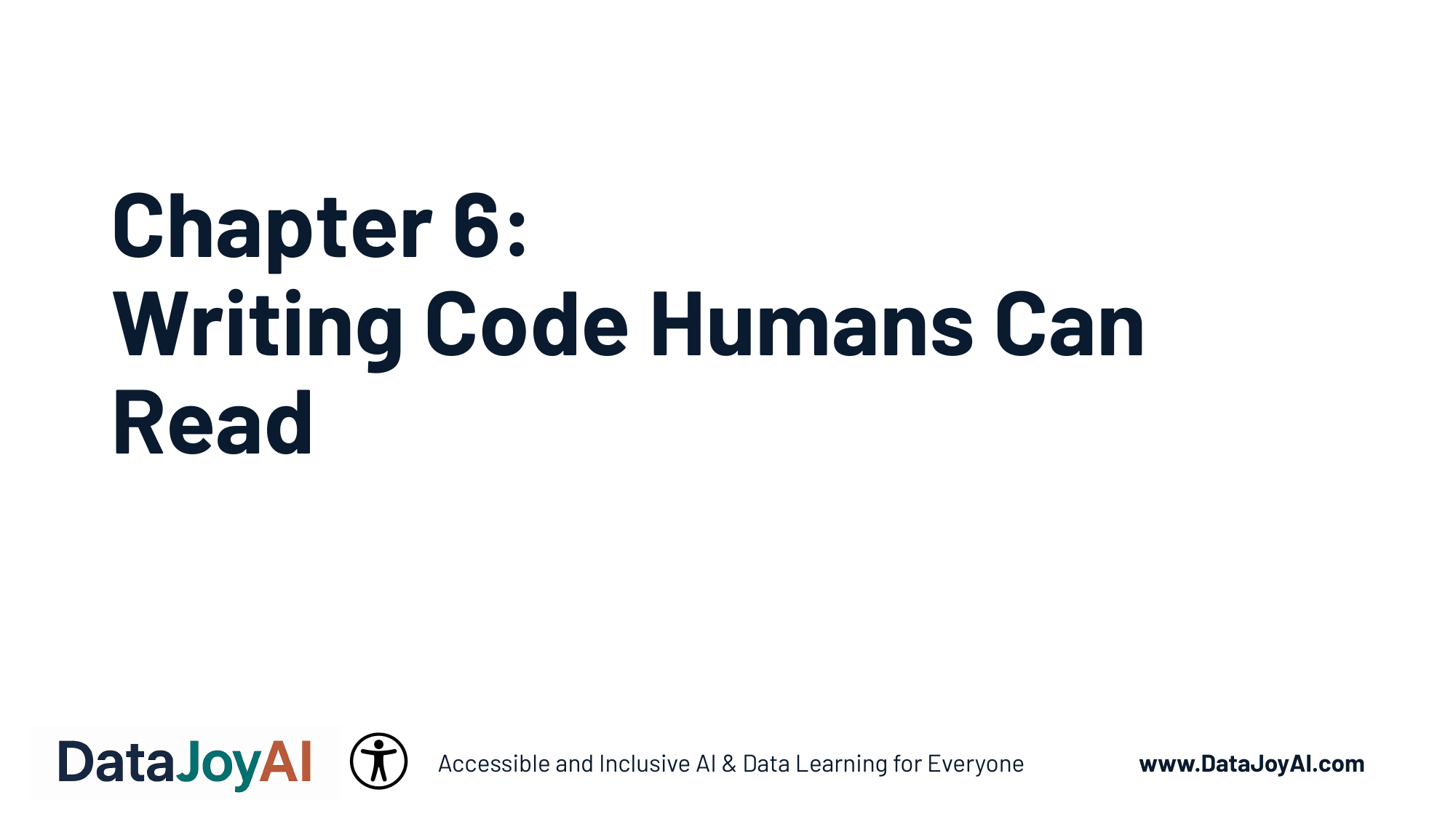

# Chapter 6: Writing Code Humans Can Read